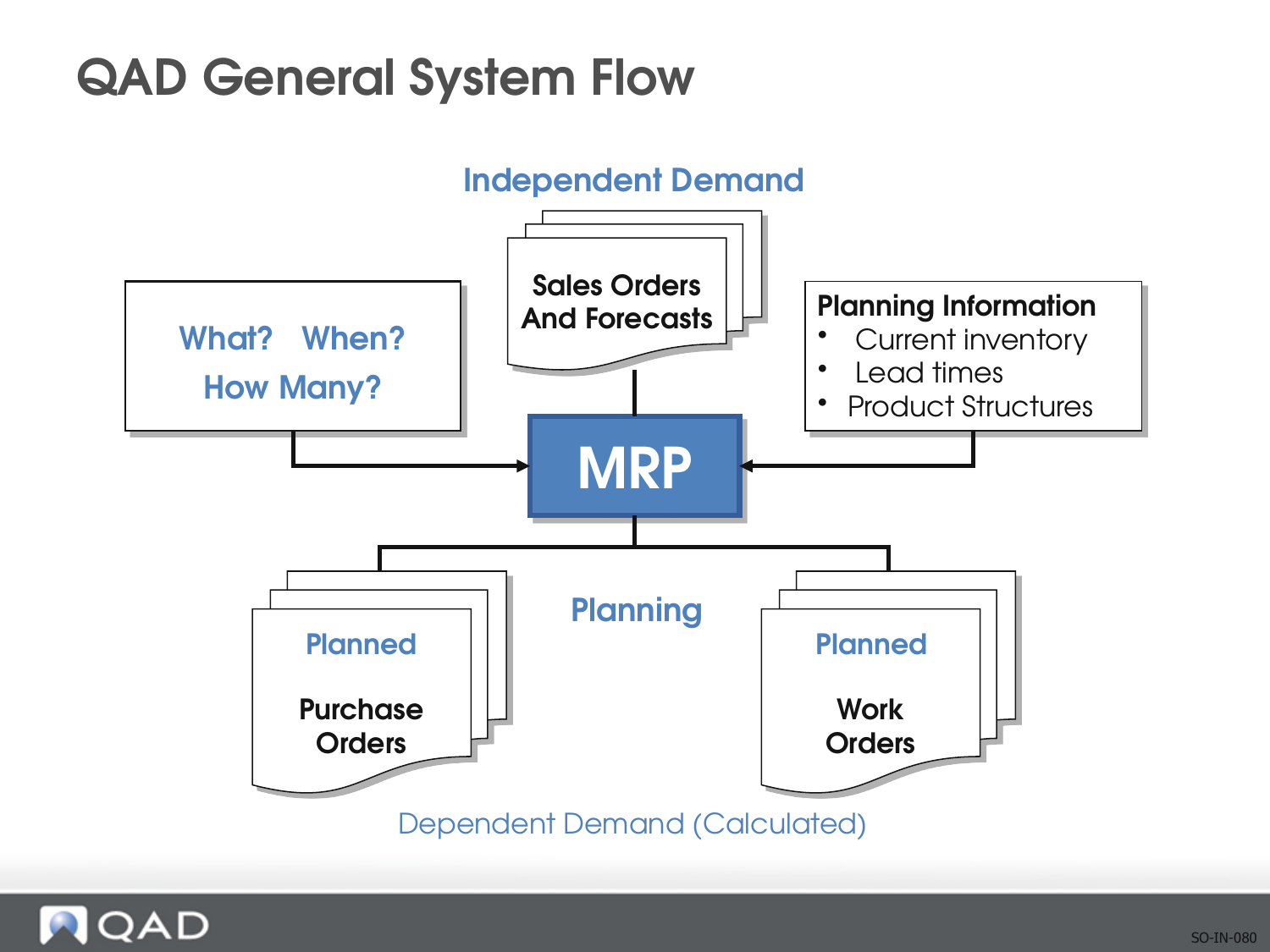

# QAD General System Flow
Independent Demand
Sales Orders
And Forecasts
What?   When?
How Many?
Planning Information
 Current inventory
 Lead times
Product Structures
MRP
Purchase
Orders
Work
Orders
Planning
Planned
Planned
Dependent Demand (Calculated)
SO-IN-080